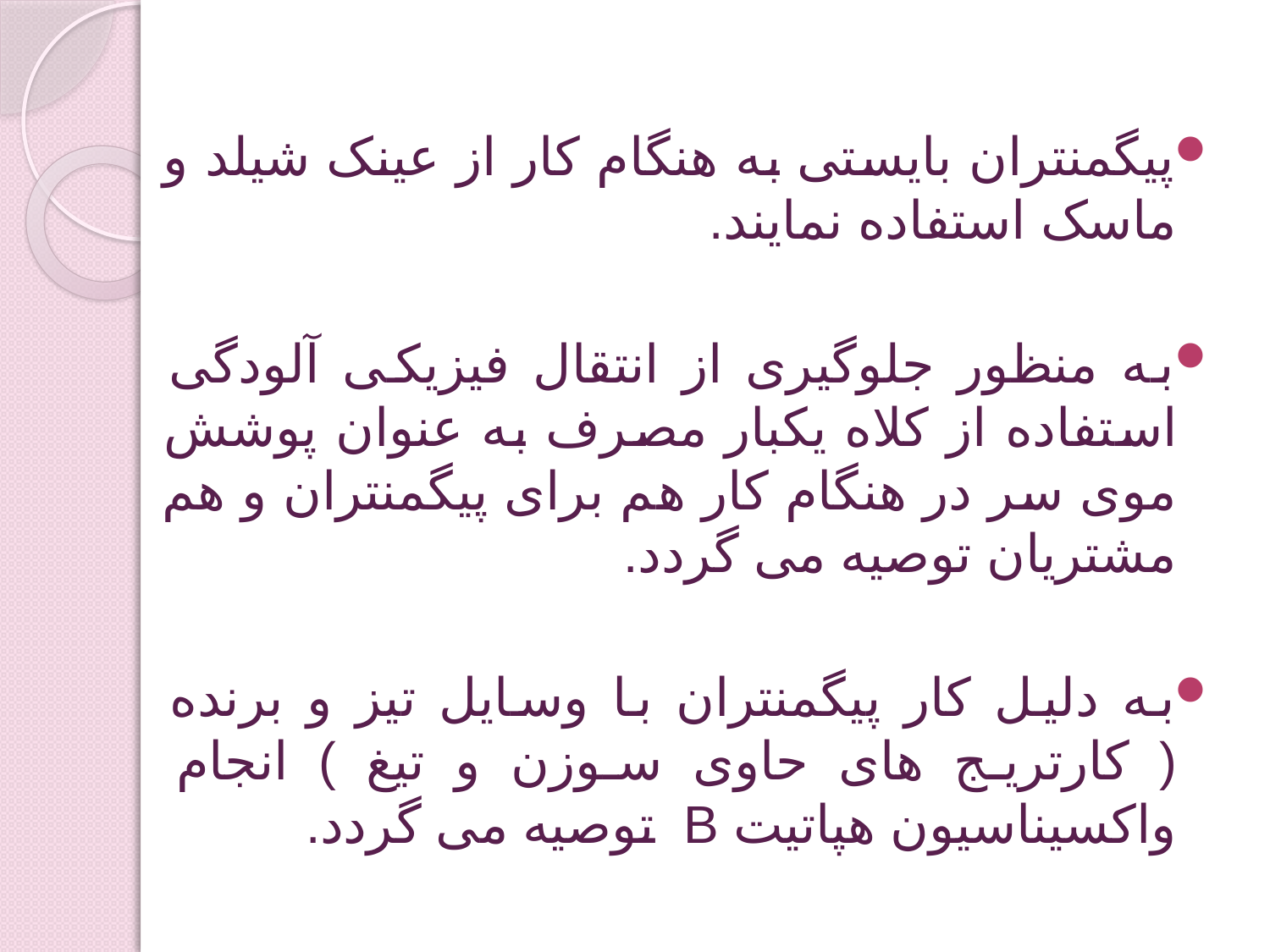

پیگمنتران بایستی به هنگام کار از عینک شیلد و ماسک استفاده نمایند.

به منظور جلوگیری از انتقال فیزیکی آلودگی استفاده از کلاه یکبار مصرف به عنوان پوشش موی سر در هنگام کار هم برای پیگمنتران و هم مشتریان توصیه می گردد.

به دلیل کار پیگمنتران با وسایل تیز و برنده ( کارتریج های حاوی سوزن و تیغ ) انجام واکسیناسیون هپاتیت B  توصیه می گردد.